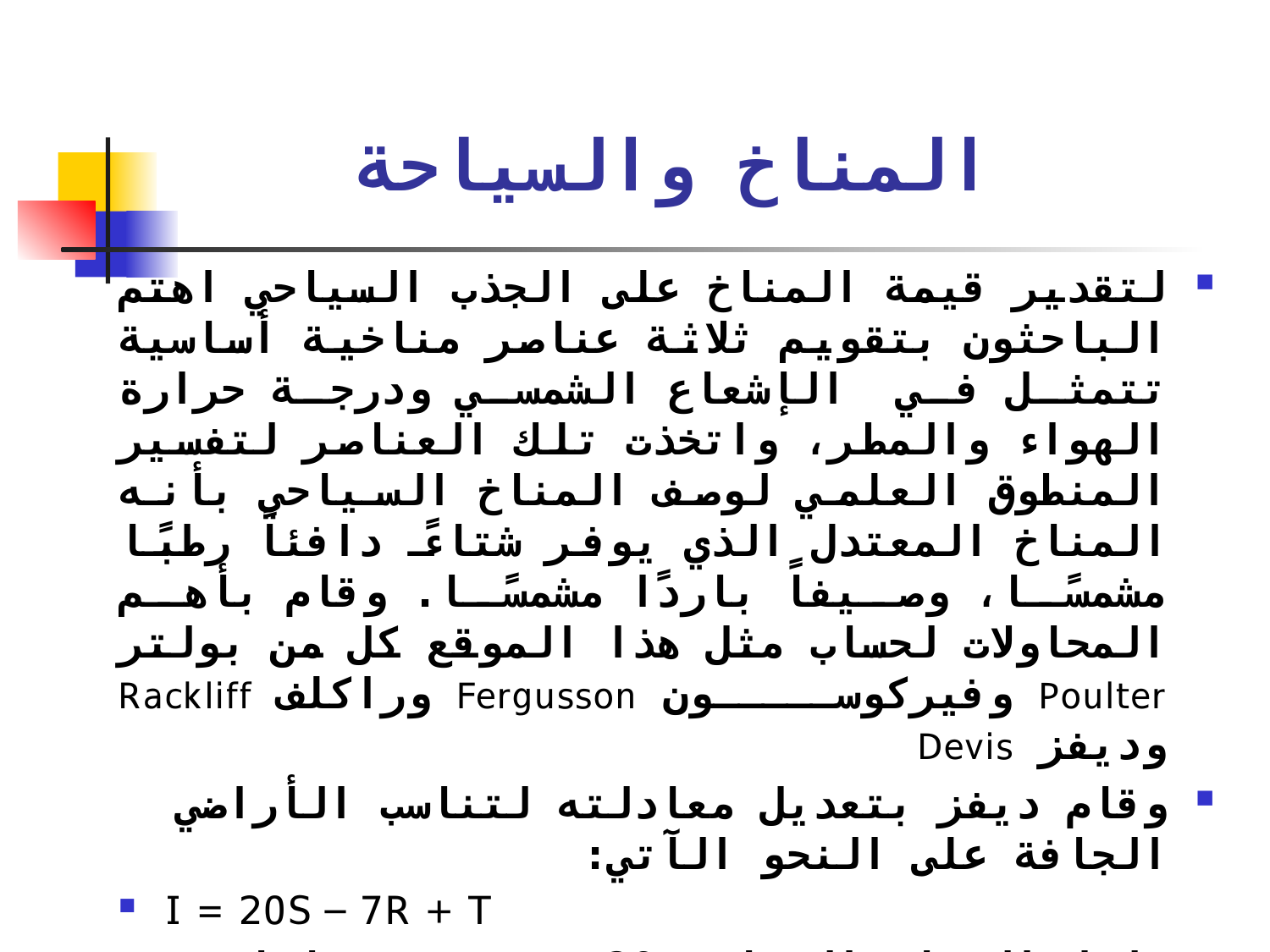

# المناخ والسياحة
لتقدير قيمة المناخ على الجذب السياحي اهتم الباحثون بتقويم ثلاثة عناصر مناخية أساسية تتمثل في  الإشعاع الشمسي ودرجة حرارة الهواء والمطر، واتخذت تلك العناصر لتفسير المنطوق العلمي لوصف المناخ السياحي بأنه المناخ المعتدل الذي يوفر شتاءً دافئاً رطبًا مشمسًا، وصيفاً باردًا مشمسًا. وقام بأهم المحاولات لحساب مثل هذا الموقع كل من بولتر Poulter وفيركوسون Fergusson وراكلف Rackliff وديفز Devis
وقام ديفز بتعديل معادلته لتناسب الأراضي الجافة على النحو الآتي:
I = 20S – 7R + T
دليل المناخ السياحي I = 20 × عدد ساعات سطوع الشمس (S) – 7 × كمية المطر (R) + درجة الحرارة (T)